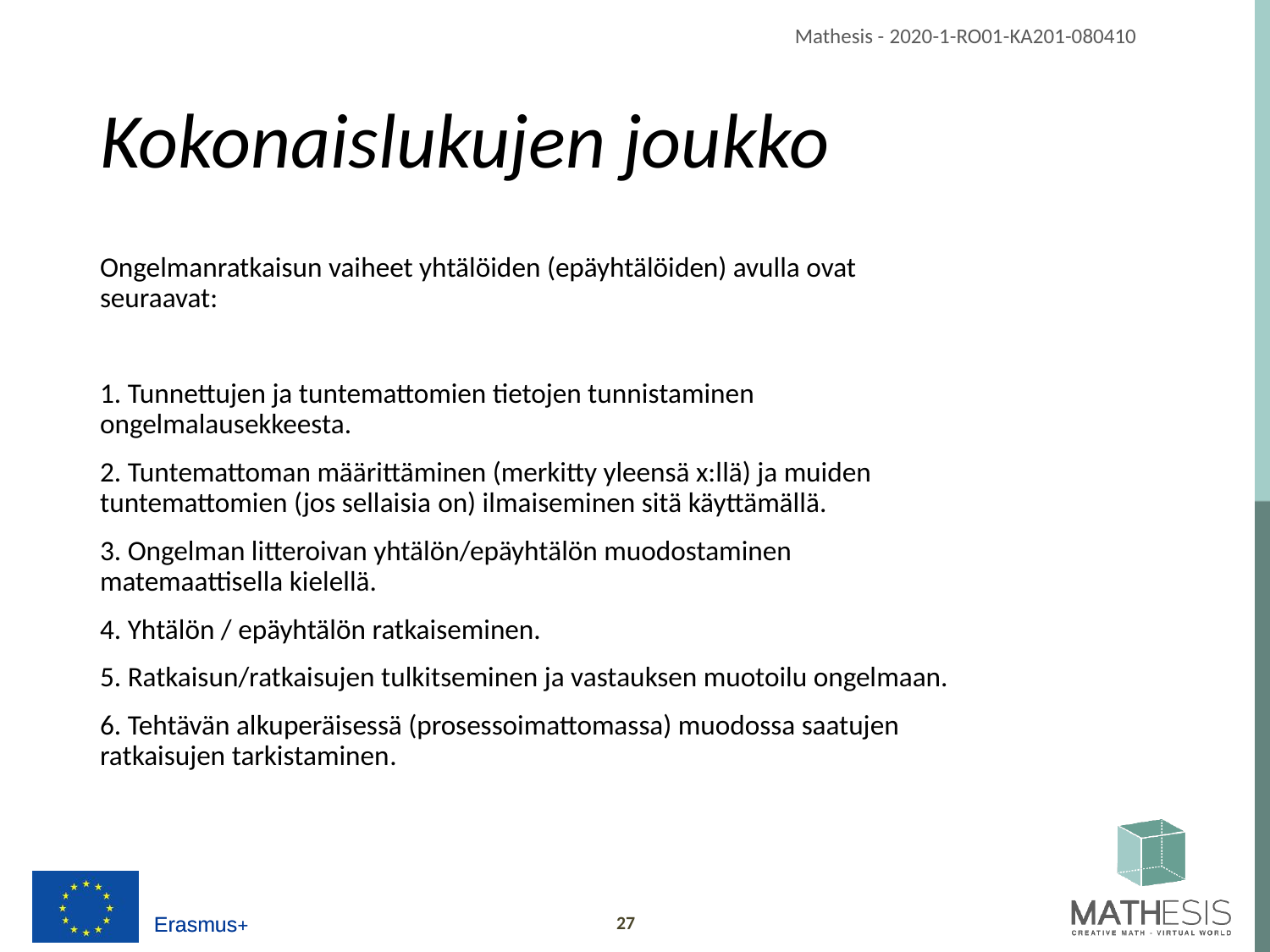

# Kokonaislukujen joukko
Ongelmanratkaisun vaiheet yhtälöiden (epäyhtälöiden) avulla ovat seuraavat:

1. Tunnettujen ja tuntemattomien tietojen tunnistaminen ongelmalausekkeesta.
2. Tuntemattoman määrittäminen (merkitty yleensä x:llä) ja muiden tuntemattomien (jos sellaisia ​​on) ilmaiseminen sitä käyttämällä.
3. Ongelman litteroivan yhtälön/epäyhtälön muodostaminen matemaattisella kielellä.
4. Yhtälön / epäyhtälön ratkaiseminen.
5. Ratkaisun/ratkaisujen tulkitseminen ja vastauksen muotoilu ongelmaan.
6. Tehtävän alkuperäisessä (prosessoimattomassa) muodossa saatujen ratkaisujen tarkistaminen.